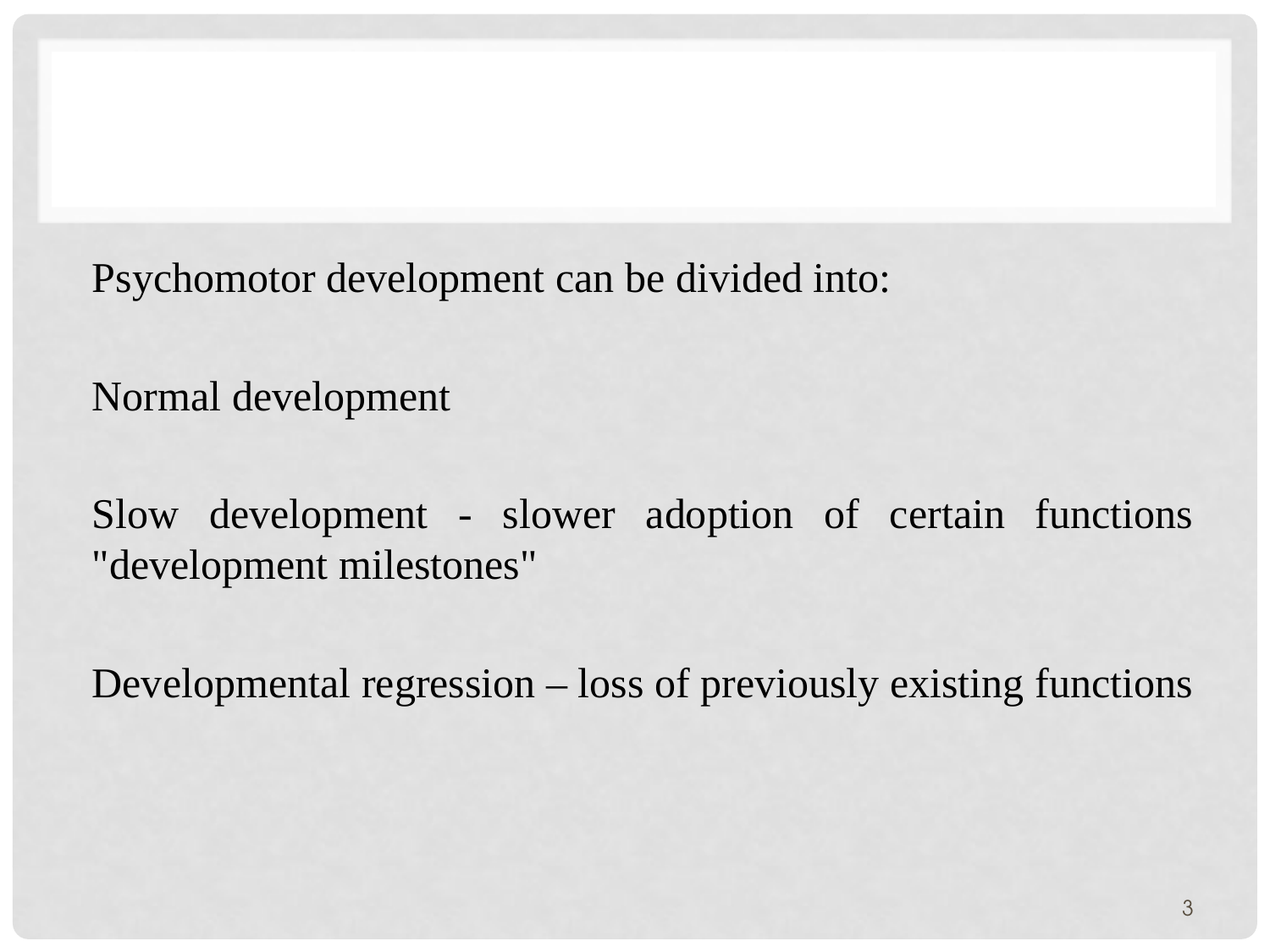

Psychomotor development can be divided into:

Normal development

Slow development - slower adoption of certain functions "development milestones"

Developmental regression – loss of previously existing functions
3